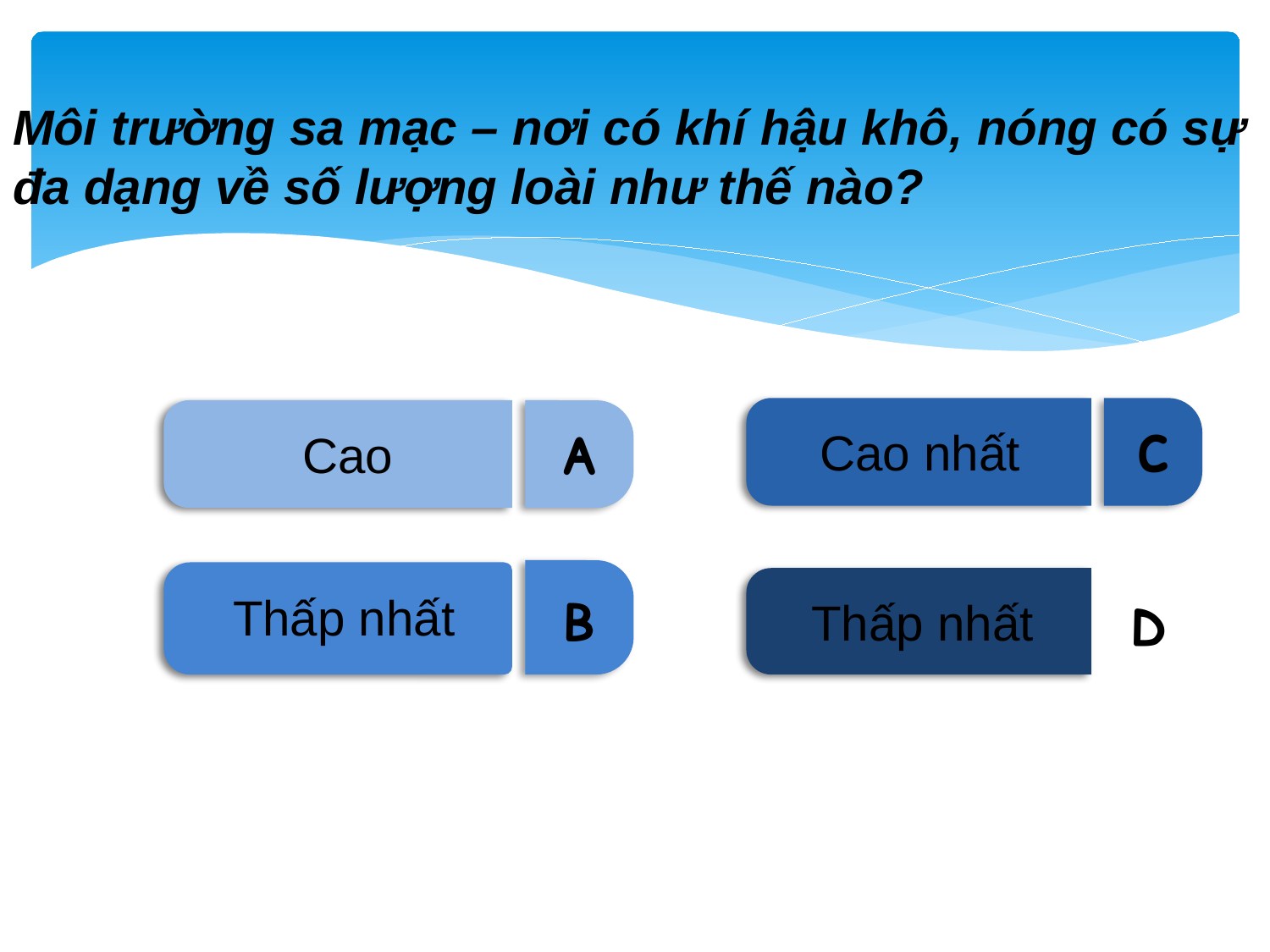

Môi trường sa mạc – nơi có khí hậu khô, nóng có sự đa dạng về số lượng loài như thế nào?

Cao nhất
C
Cao
A

Thấp nhất
B
Thấp nhất

D